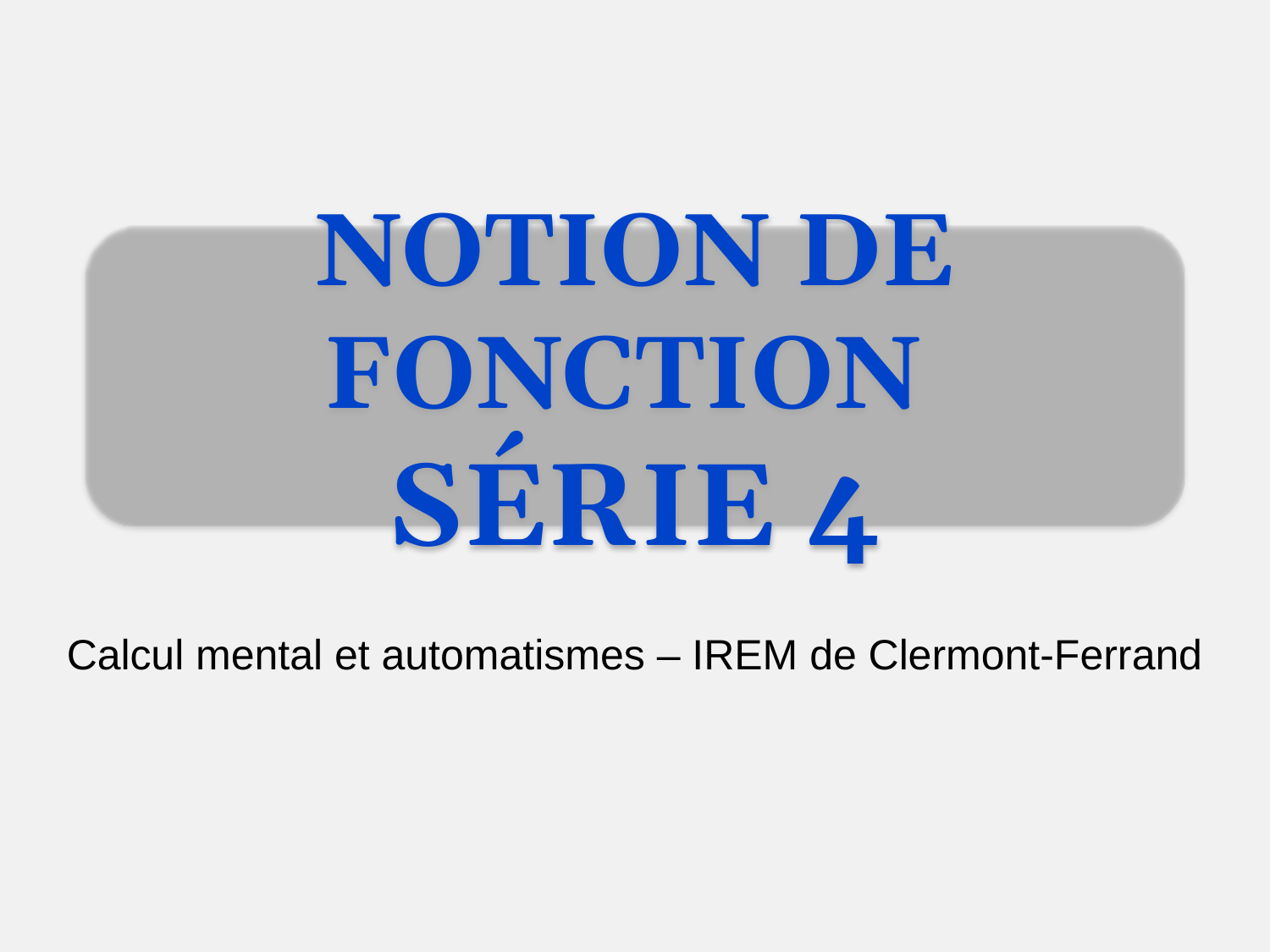

Notion de fonction
Série 4
Calcul mental et automatismes – IREM de Clermont-Ferrand